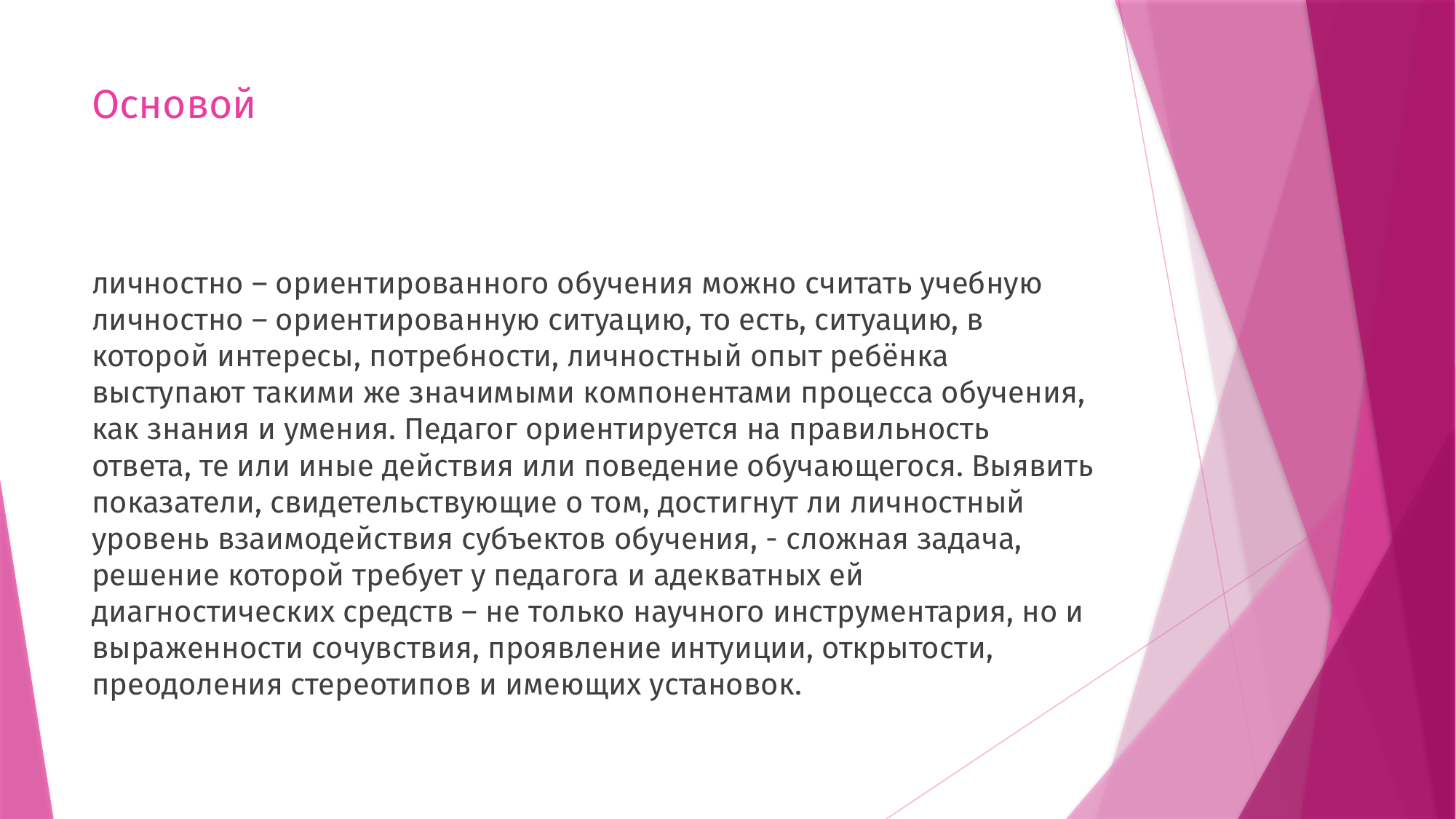

# Основой
личностно – ориентированного обучения можно считать учебную личностно – ориентированную ситуацию, то есть, ситуацию, в которой интересы, потребности, личностный опыт ребёнка выступают такими же значимыми компонентами процесса обучения, как знания и умения. Педагог ориентируется на правильность ответа, те или иные действия или поведение обучающегося. Выявить показатели, свидетельствующие о том, достигнут ли личностный уровень взаимодействия субъектов обучения, - сложная задача, решение которой требует у педагога и адекватных ей диагностических средств – не только научного инструментария, но и выраженности сочувствия, проявление интуиции, открытости, преодоления стереотипов и имеющих установок.